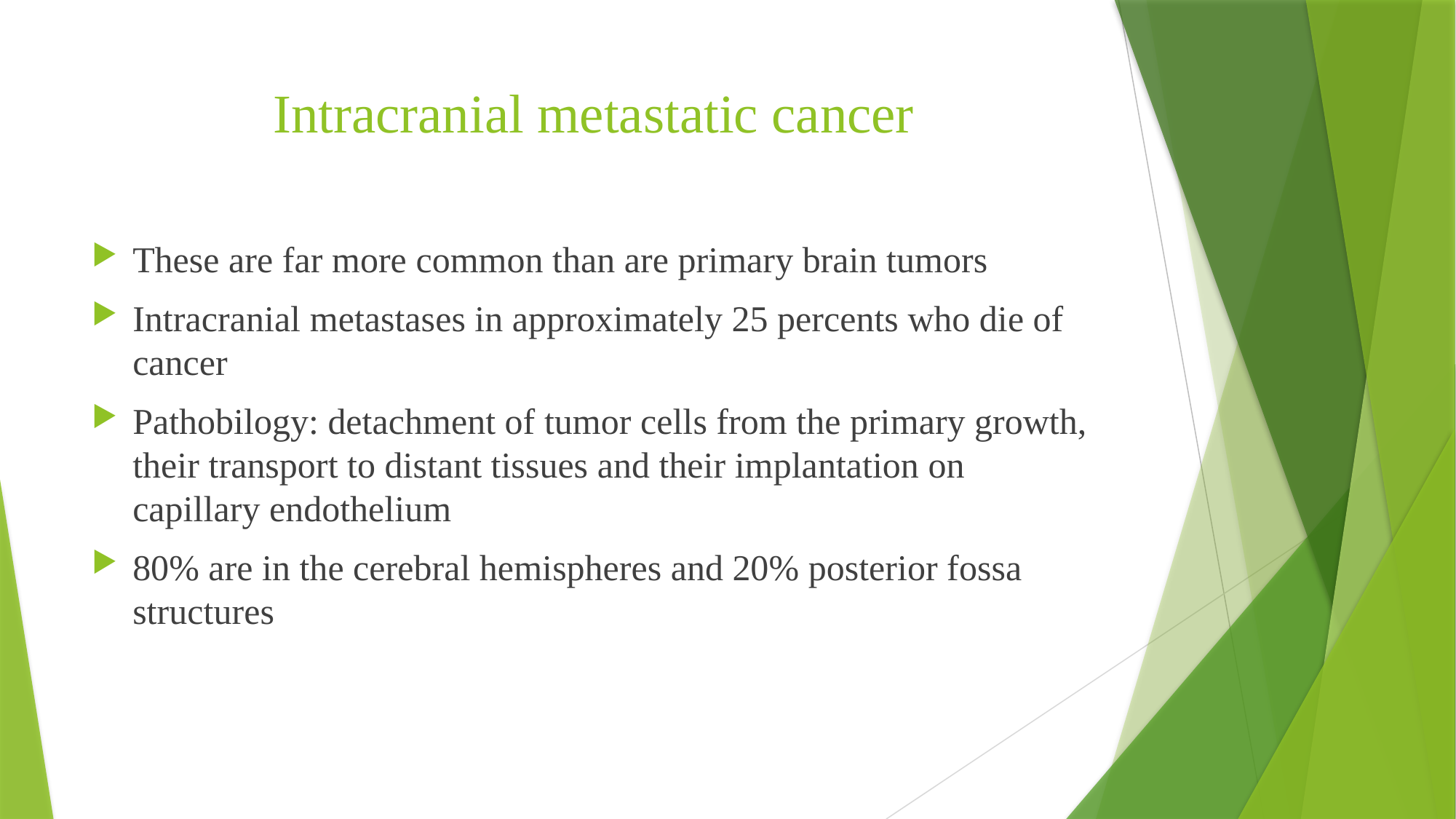

# Intracranial metastatic cancer
These are far more common than are primary brain tumors
Intracranial metastases in approximately 25 percents who die of cancer
Pathobilogy: detachment of tumor cells from the primary growth, their transport to distant tissues and their implantation on capillary endothelium
80% are in the cerebral hemispheres and 20% posterior fossa structures